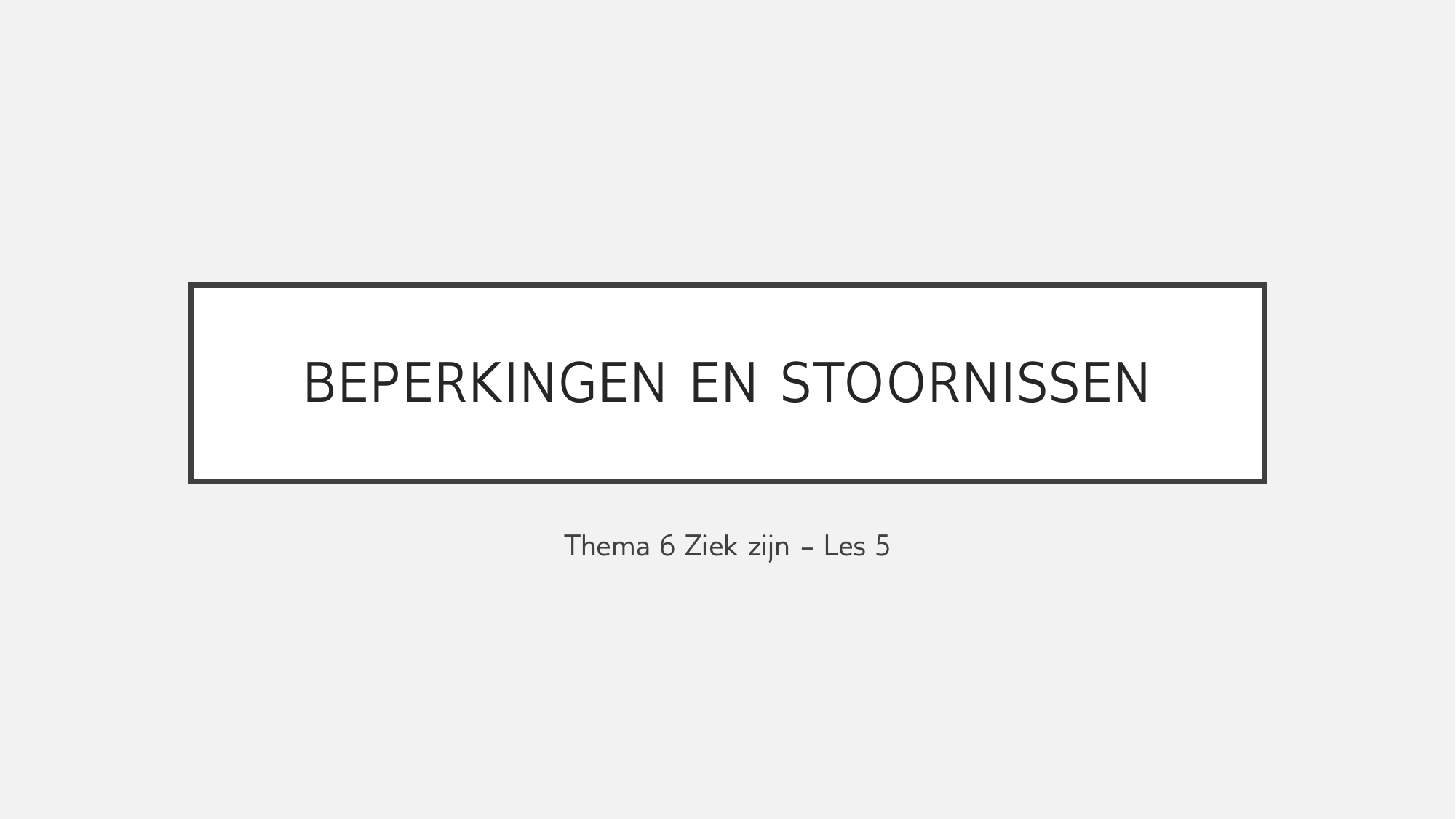

# Beperkingen en stoornissen
Thema 6 Ziek zijn – Les 5